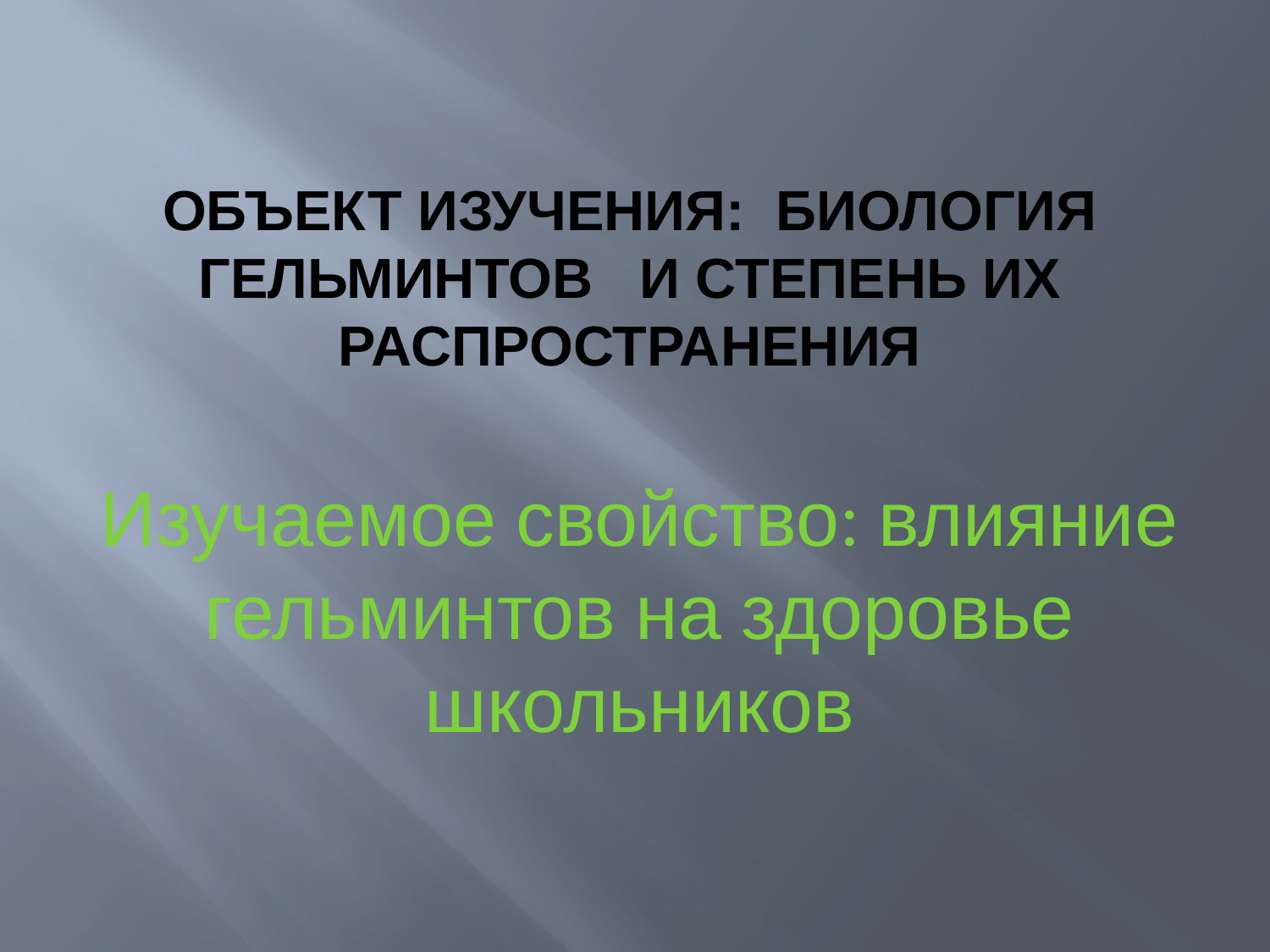

# Объект изучения:  биология гельминтов   и степень их распространения
Изучаемое свойство: влияние гельминтов на здоровье школьников